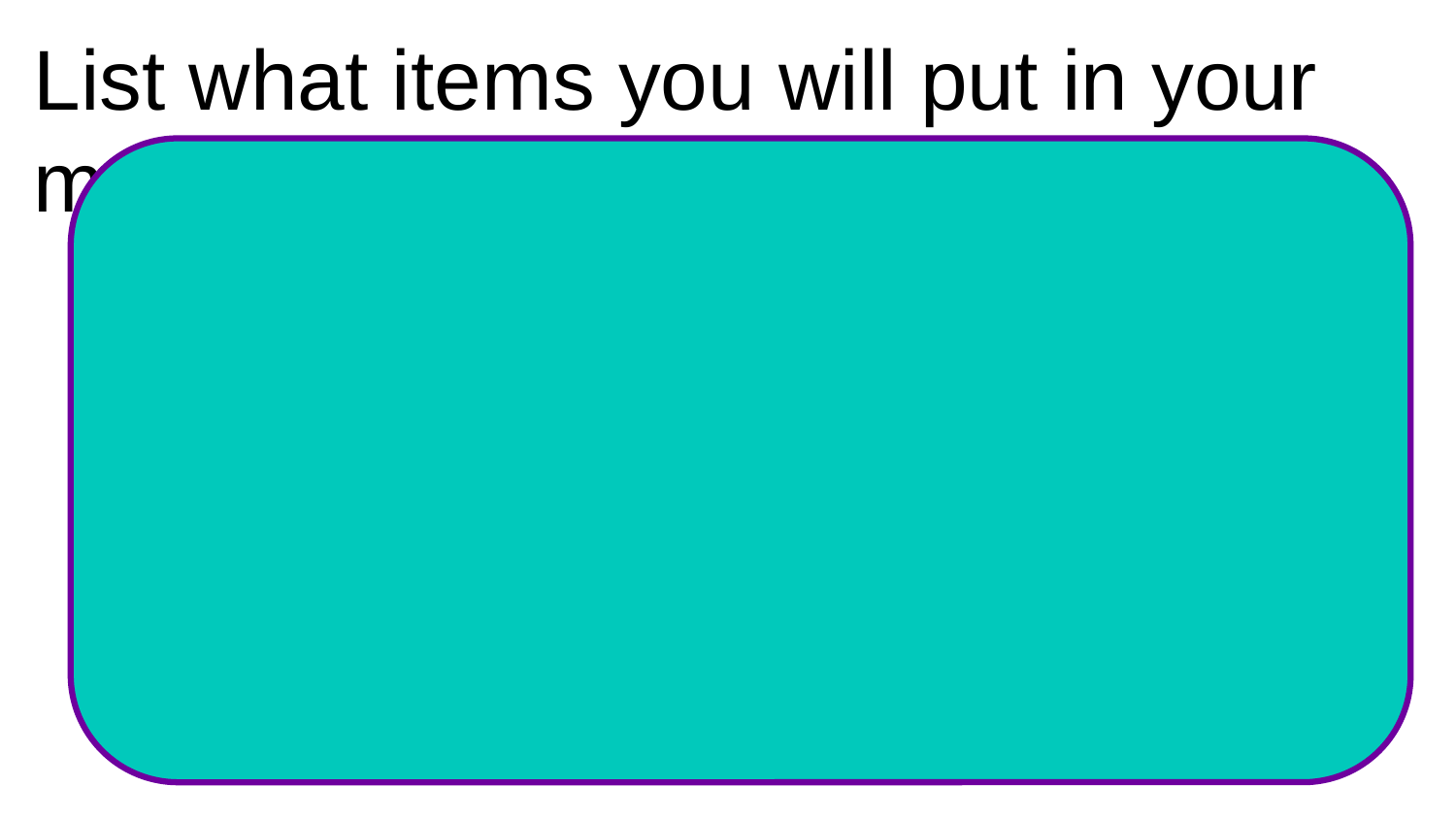

# List what items you will put in your magazine